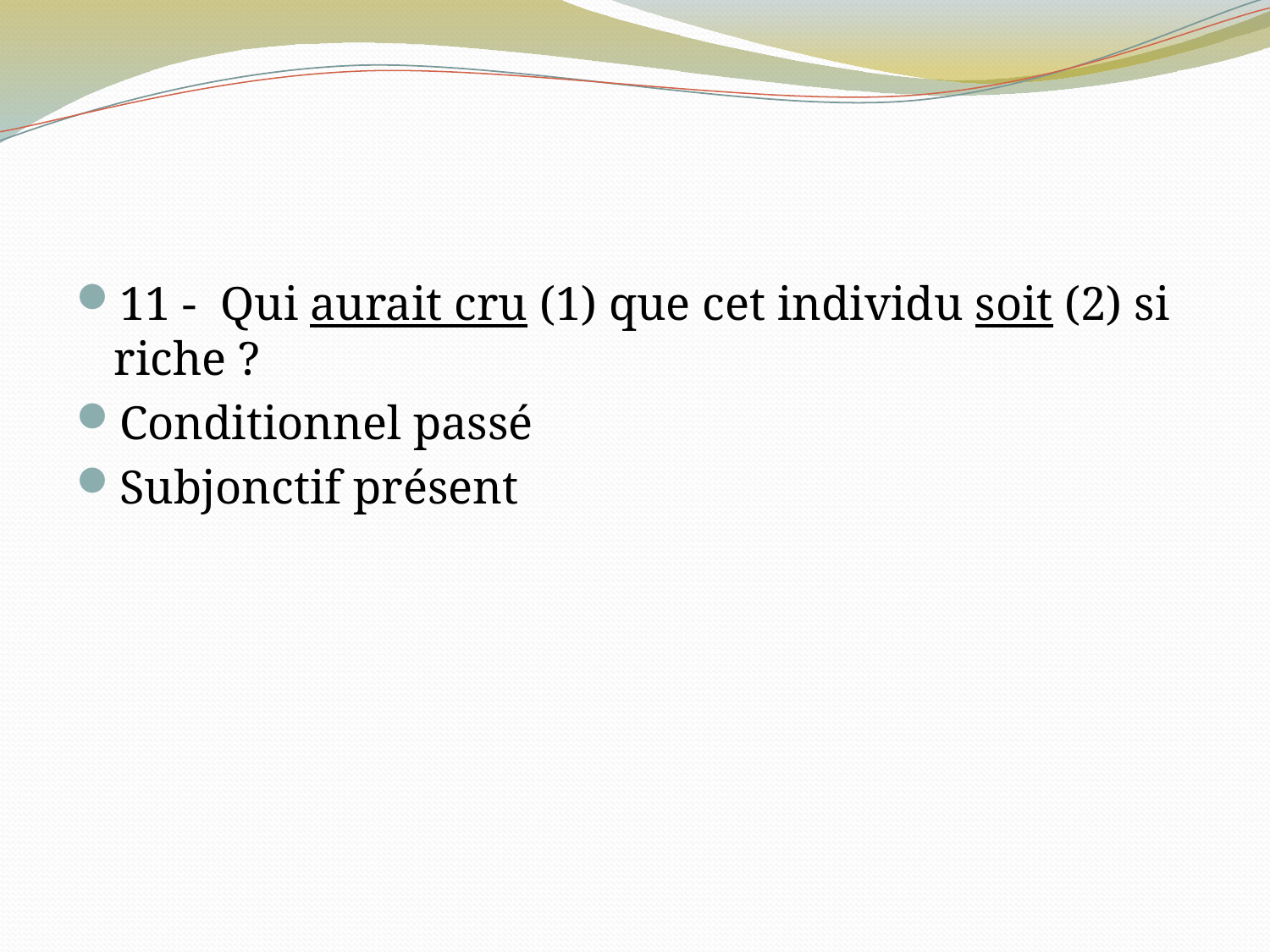

#
11 -  Qui aurait cru (1) que cet individu soit (2) si riche ?
Conditionnel passé
Subjonctif présent